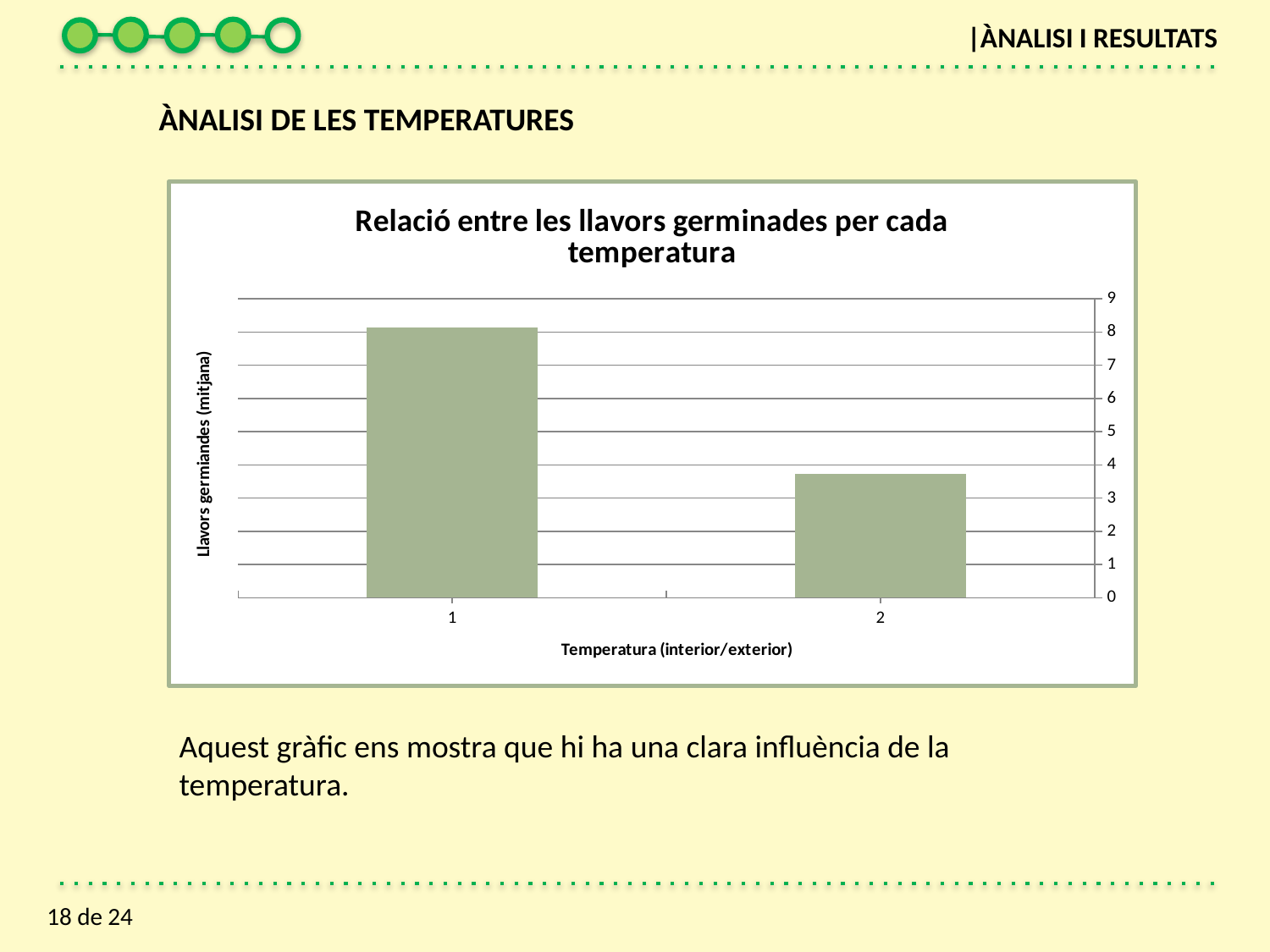

|ÀNALISI I RESULTATS

ÀNALISI DE LES TEMPERATURES

### Chart: Relació entre les llavors germinades per cada temperatura

| Category |  |
|---|---|
Aquest gràfic ens mostra que hi ha una clara influència de la temperatura.
18 de 24